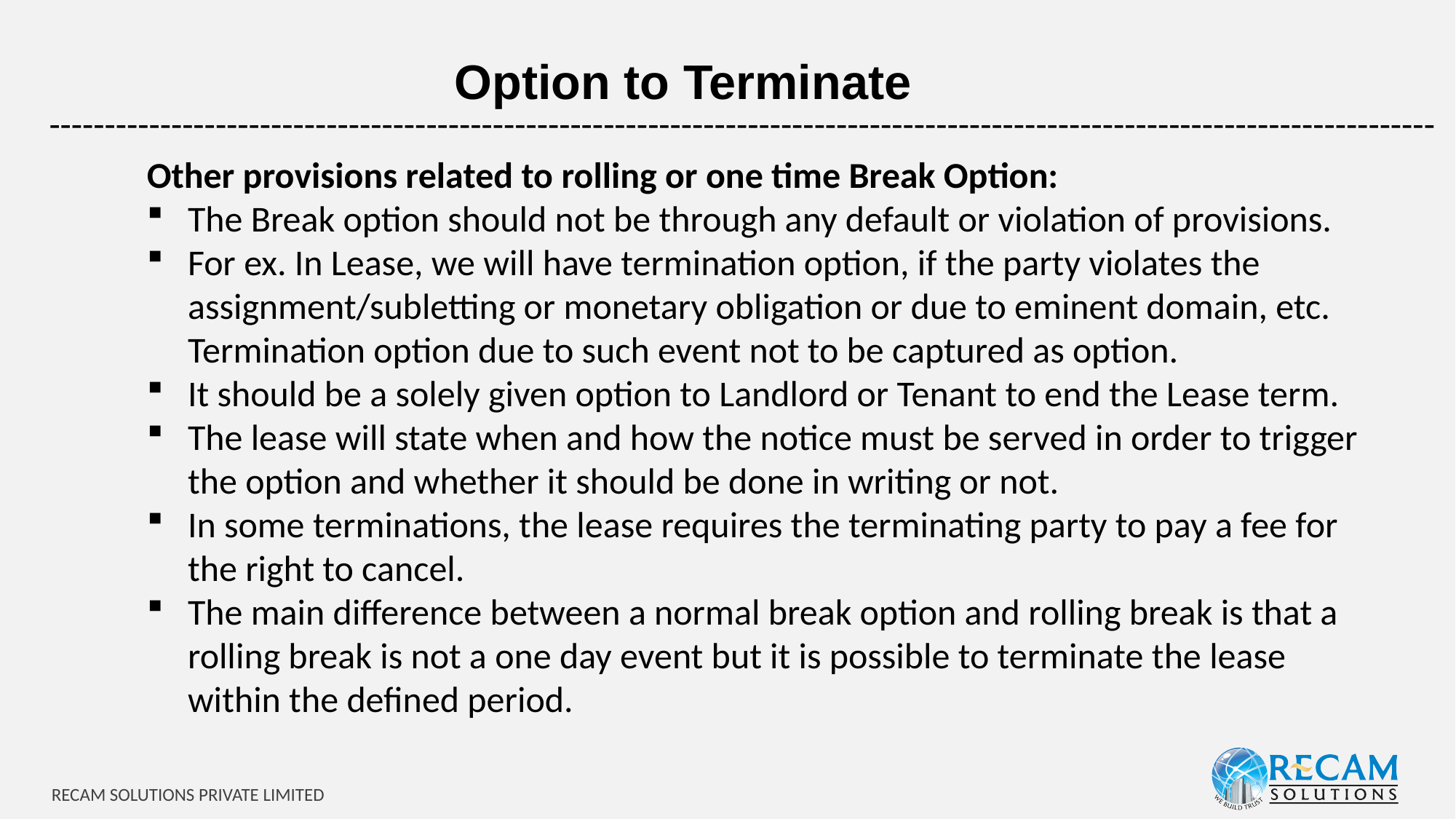

Option to Terminate
-----------------------------------------------------------------------------------------------------------------------------
Other provisions related to rolling or one time Break Option:
The Break option should not be through any default or violation of provisions.
For ex. In Lease, we will have termination option, if the party violates the assignment/subletting or monetary obligation or due to eminent domain, etc. Termination option due to such event not to be captured as option.
It should be a solely given option to Landlord or Tenant to end the Lease term.
The lease will state when and how the notice must be served in order to trigger the option and whether it should be done in writing or not.
In some terminations, the lease requires the terminating party to pay a fee for the right to cancel.
The main difference between a normal break option and rolling break is that a rolling break is not a one day event but it is possible to terminate the lease within the defined period.

RECAM SOLUTIONS PRIVATE LIMITED